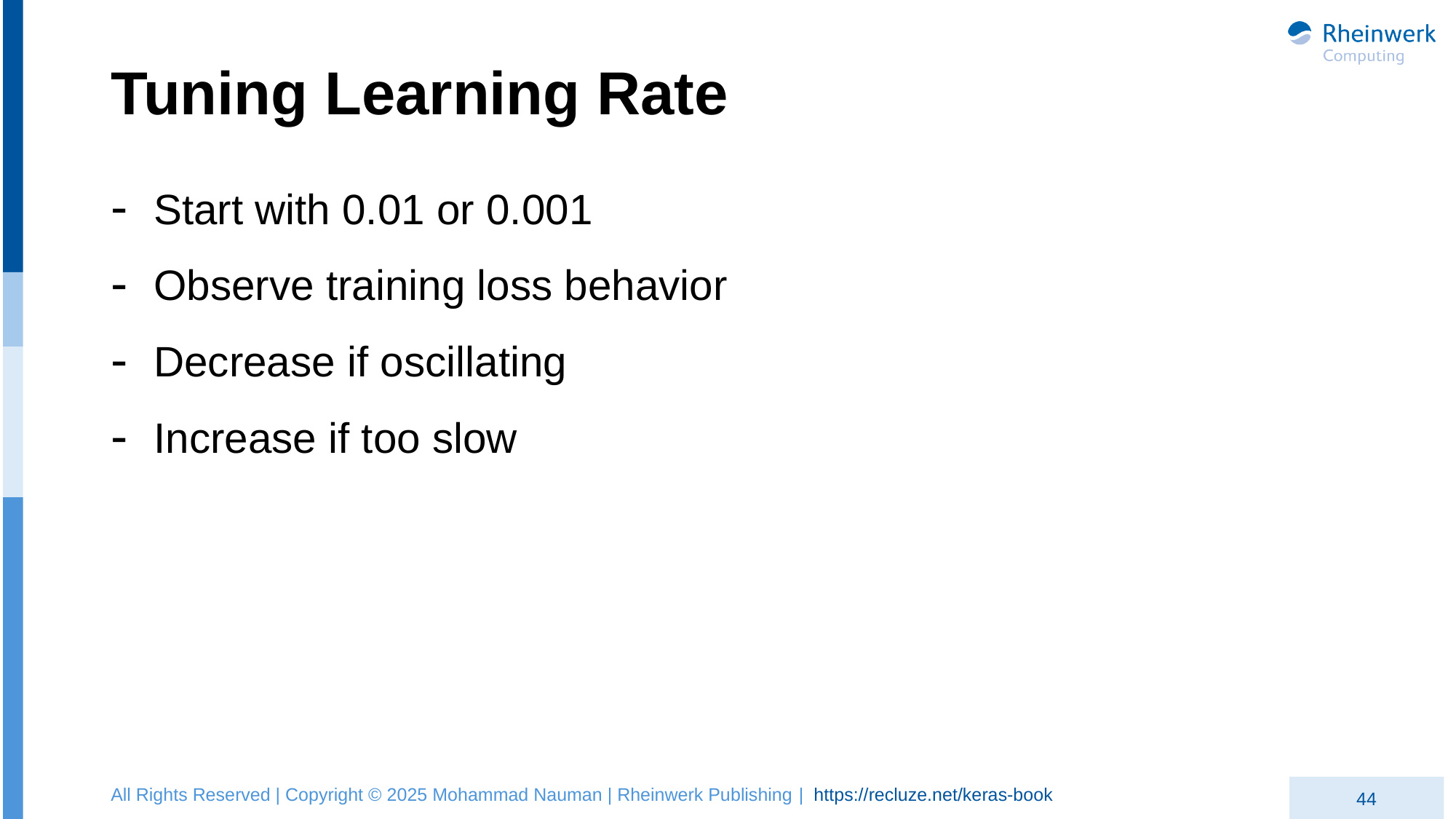

# Tuning Learning Rate
Start with 0.01 or 0.001
Observe training loss behavior
Decrease if oscillating
Increase if too slow